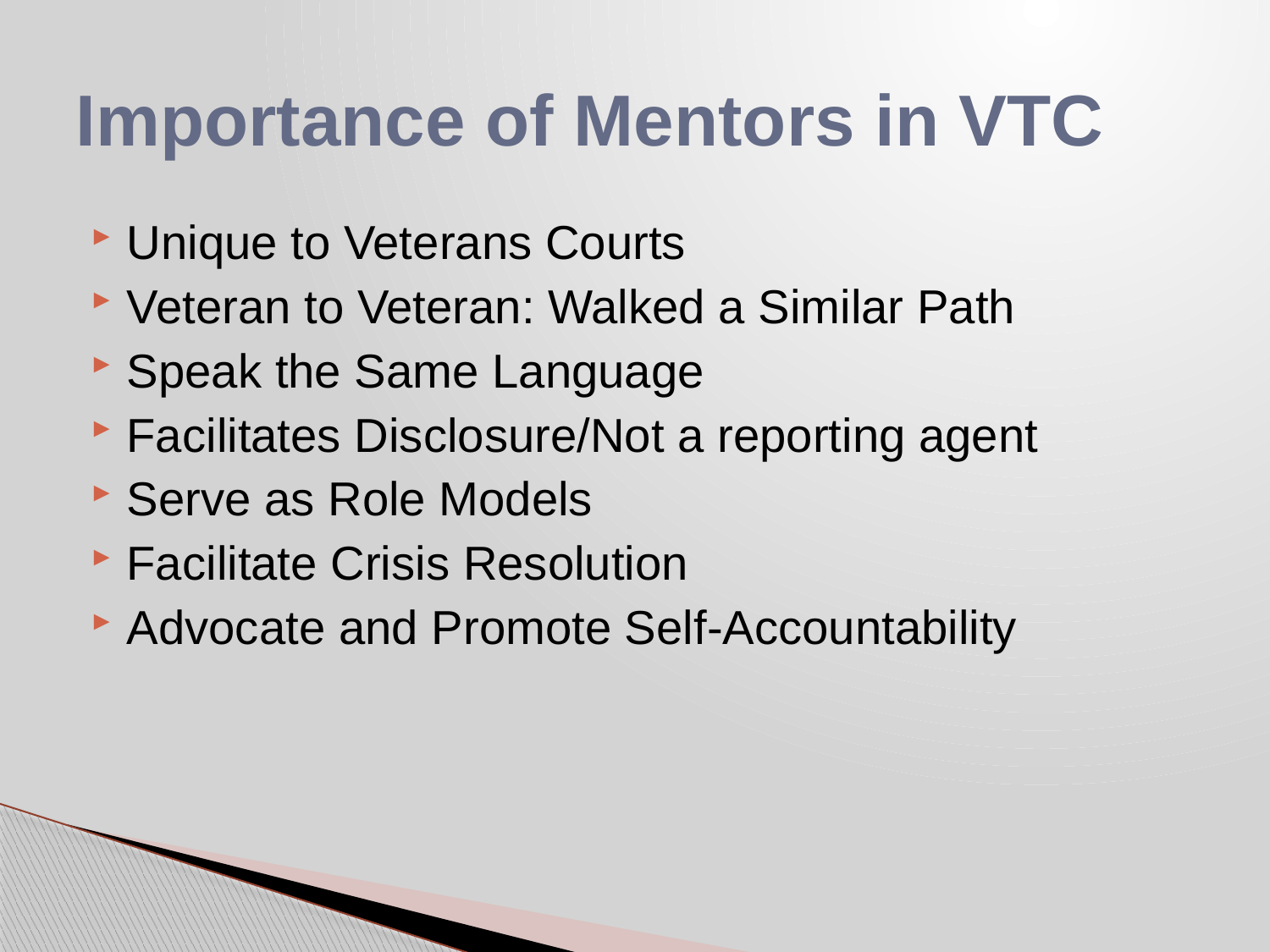

# Importance of Mentors in VTC
Unique to Veterans Courts
Veteran to Veteran: Walked a Similar Path
Speak the Same Language
Facilitates Disclosure/Not a reporting agent
Serve as Role Models
Facilitate Crisis Resolution
Advocate and Promote Self-Accountability